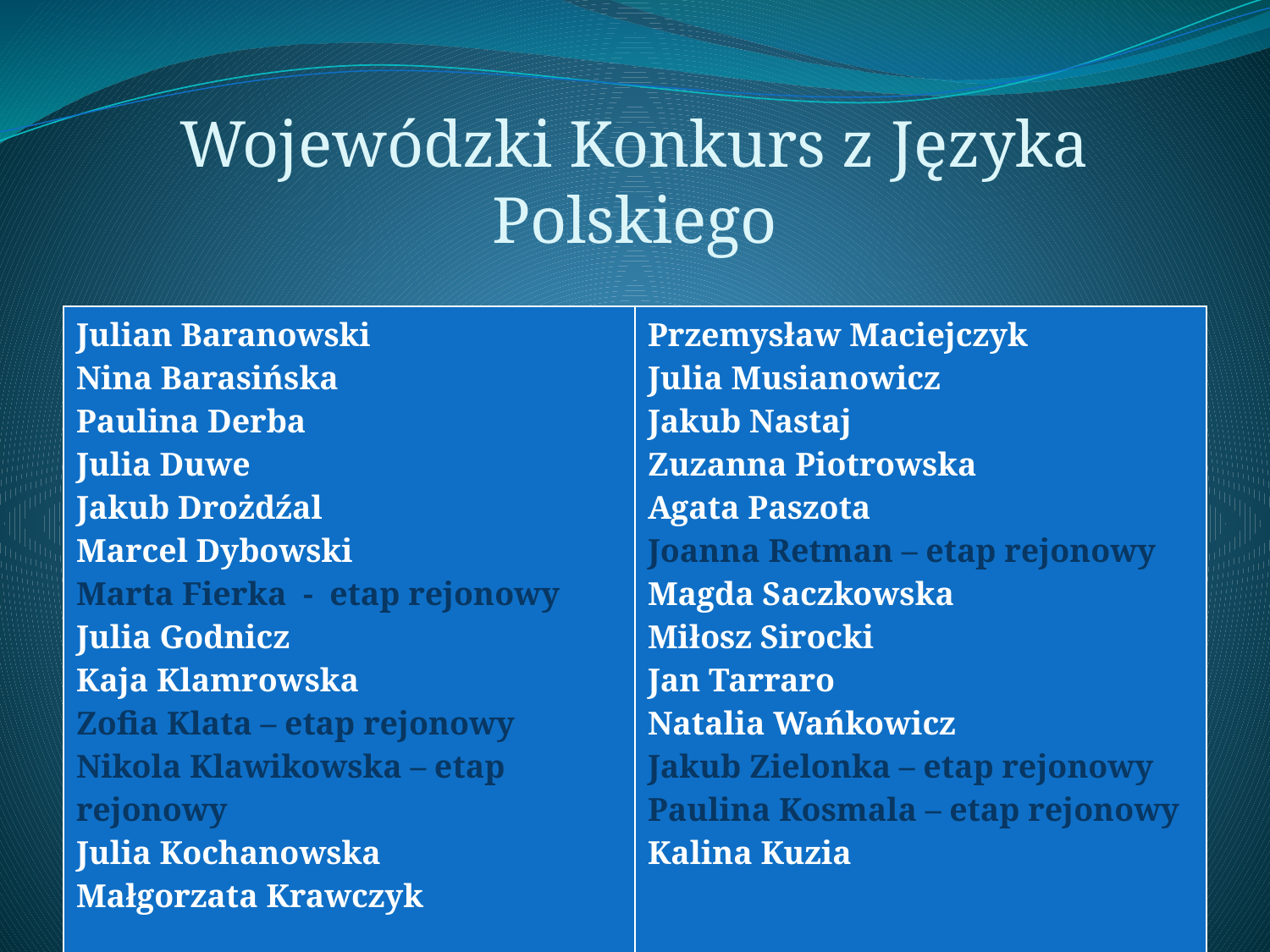

# Wojewódzki Konkurs z Języka Polskiego
| Julian Baranowski Nina Barasińska Paulina Derba Julia Duwe Jakub Drożdźal Marcel Dybowski Marta Fierka - etap rejonowy Julia Godnicz Kaja Klamrowska Zofia Klata – etap rejonowy Nikola Klawikowska – etap rejonowy Julia Kochanowska Małgorzata Krawczyk | Przemysław Maciejczyk Julia Musianowicz Jakub Nastaj Zuzanna Piotrowska Agata Paszota Joanna Retman – etap rejonowy Magda Saczkowska Miłosz Sirocki Jan Tarraro Natalia Wańkowicz Jakub Zielonka – etap rejonowy Paulina Kosmala – etap rejonowy Kalina Kuzia |
| --- | --- |
|  |  |